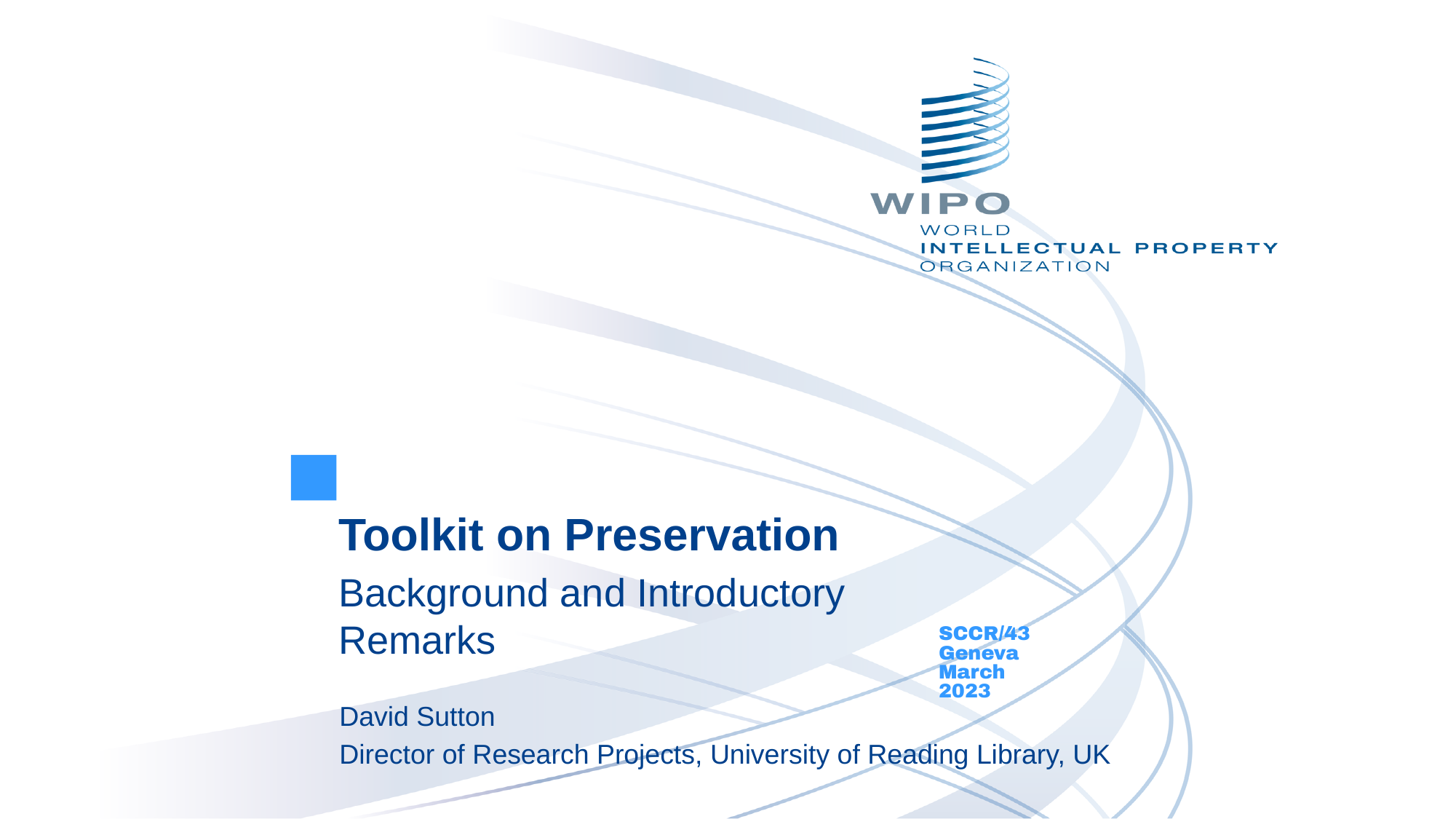

Toolkit on Preservation
Background and Introductory Remarks
SCCR/43
Geneva
March
2023
David Sutton
Director of Research Projects, University of Reading Library, UK